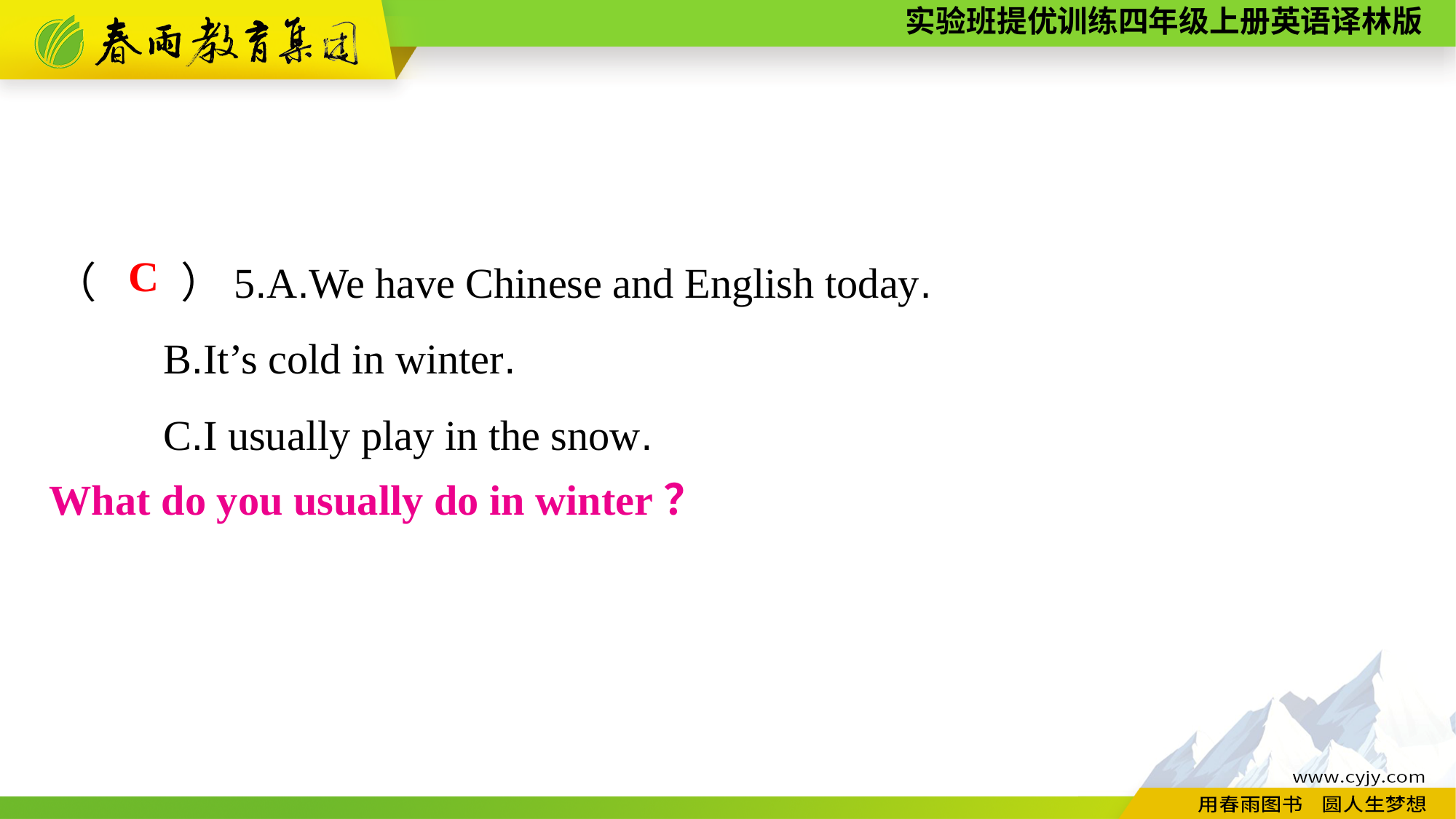

（　　）5.A.We have Chinese and English today.
	B.It’s cold in winter.
	C.I usually play in the snow.
C
What do you usually do in winter？